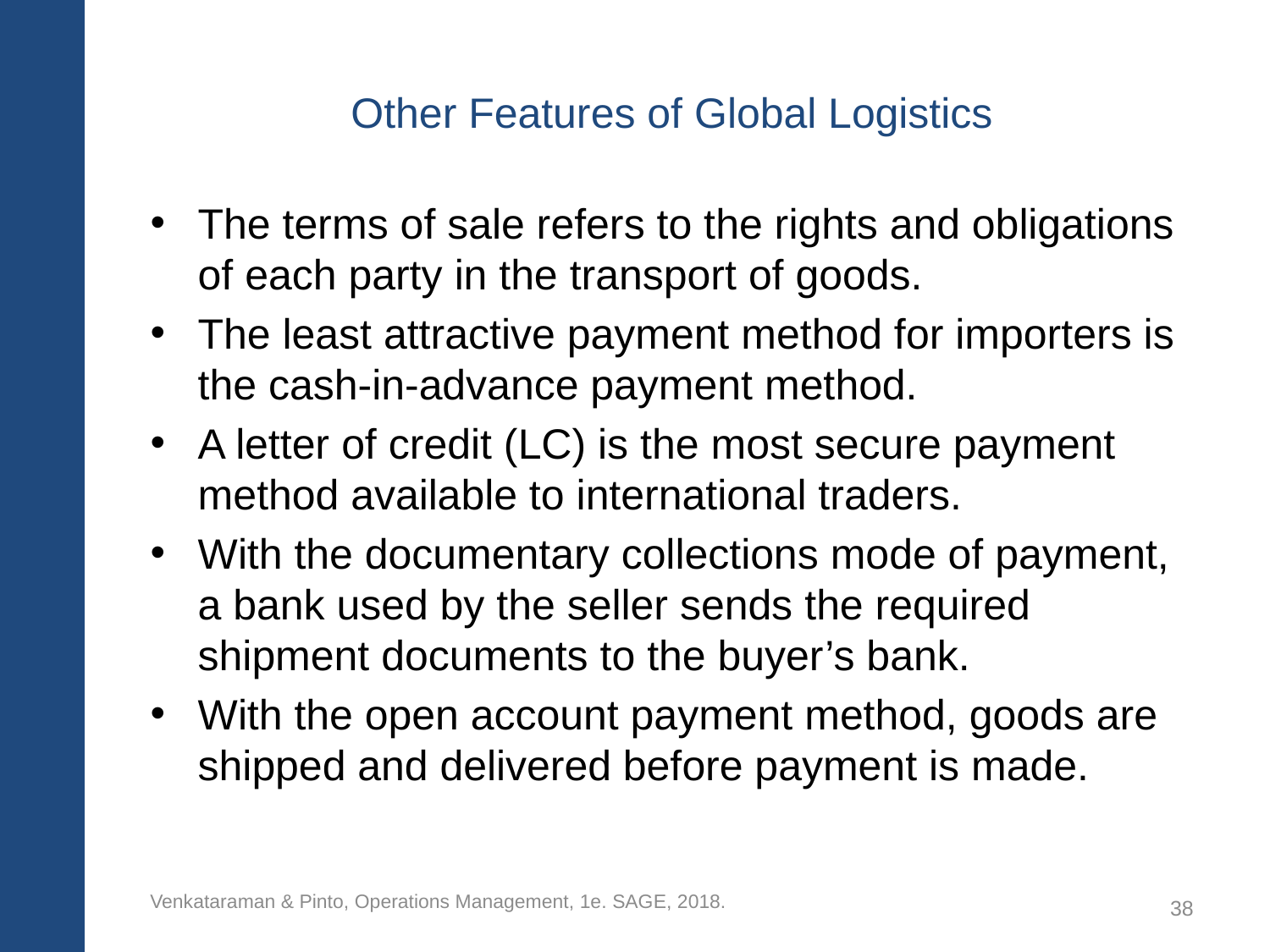

# Other Features of Global Logistics
The terms of sale refers to the rights and obligations of each party in the transport of goods.
The least attractive payment method for importers is the cash-in-advance payment method.
A letter of credit (LC) is the most secure payment method available to international traders.
With the documentary collections mode of payment, a bank used by the seller sends the required shipment documents to the buyer’s bank.
With the open account payment method, goods are shipped and delivered before payment is made.
Venkataraman & Pinto, Operations Management, 1e. SAGE, 2018.
38